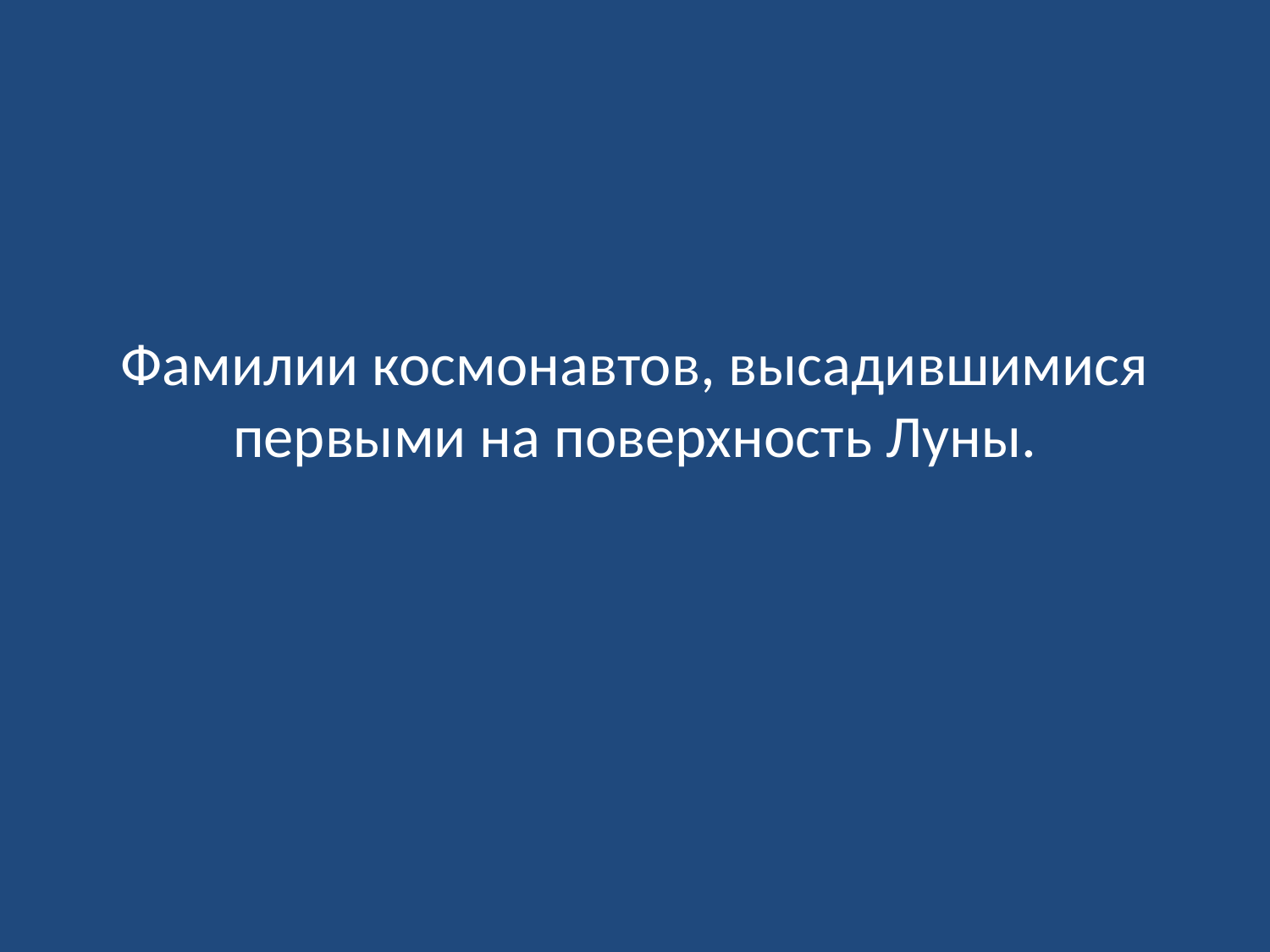

# Фамилии космонавтов, высадившимися первыми на поверхность Луны.